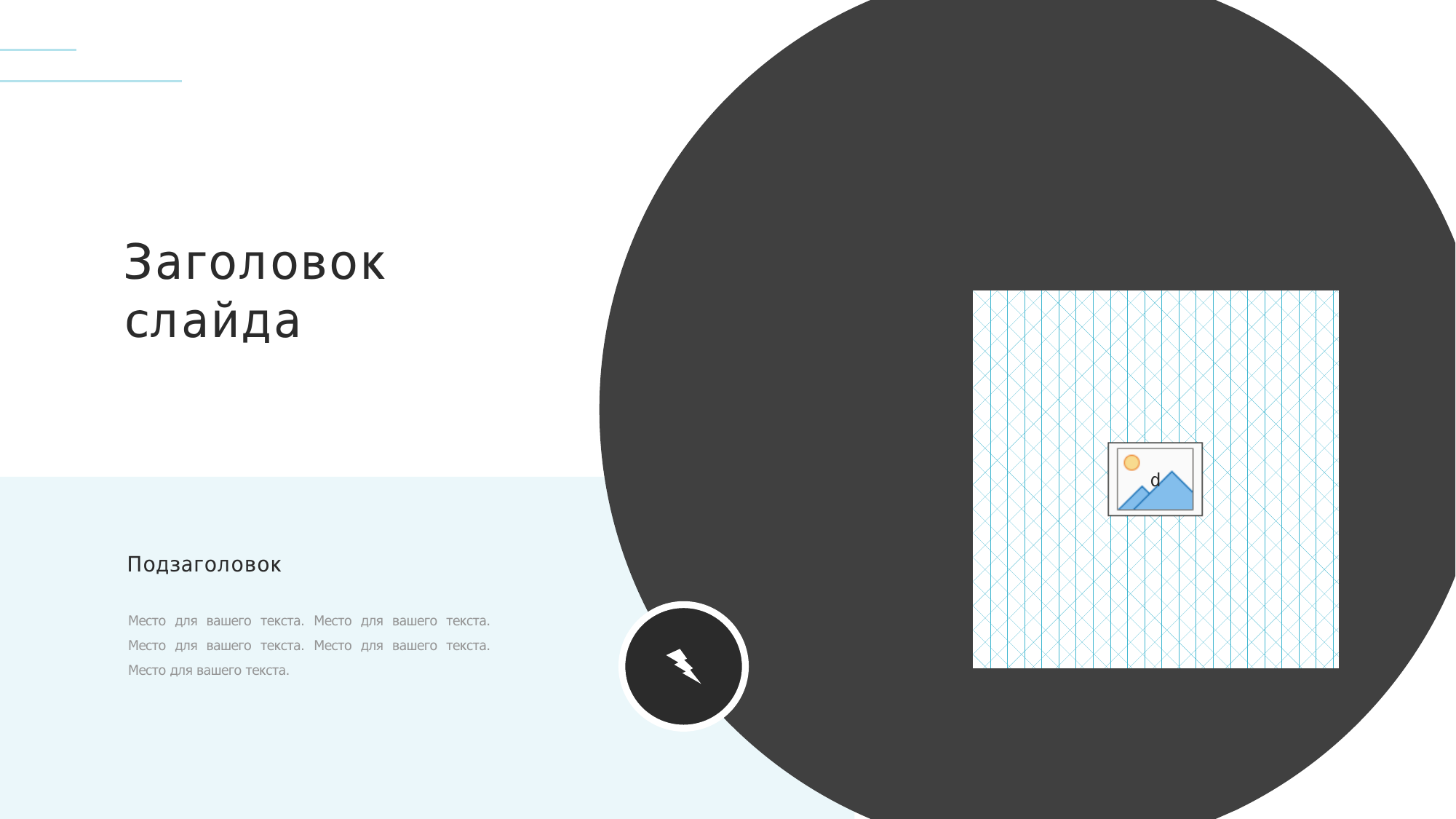

Заголовок слайда

Подзаголовок
Место для вашего текста. Место для вашего текста. Место для вашего текста. Место для вашего текста. Место для вашего текста.